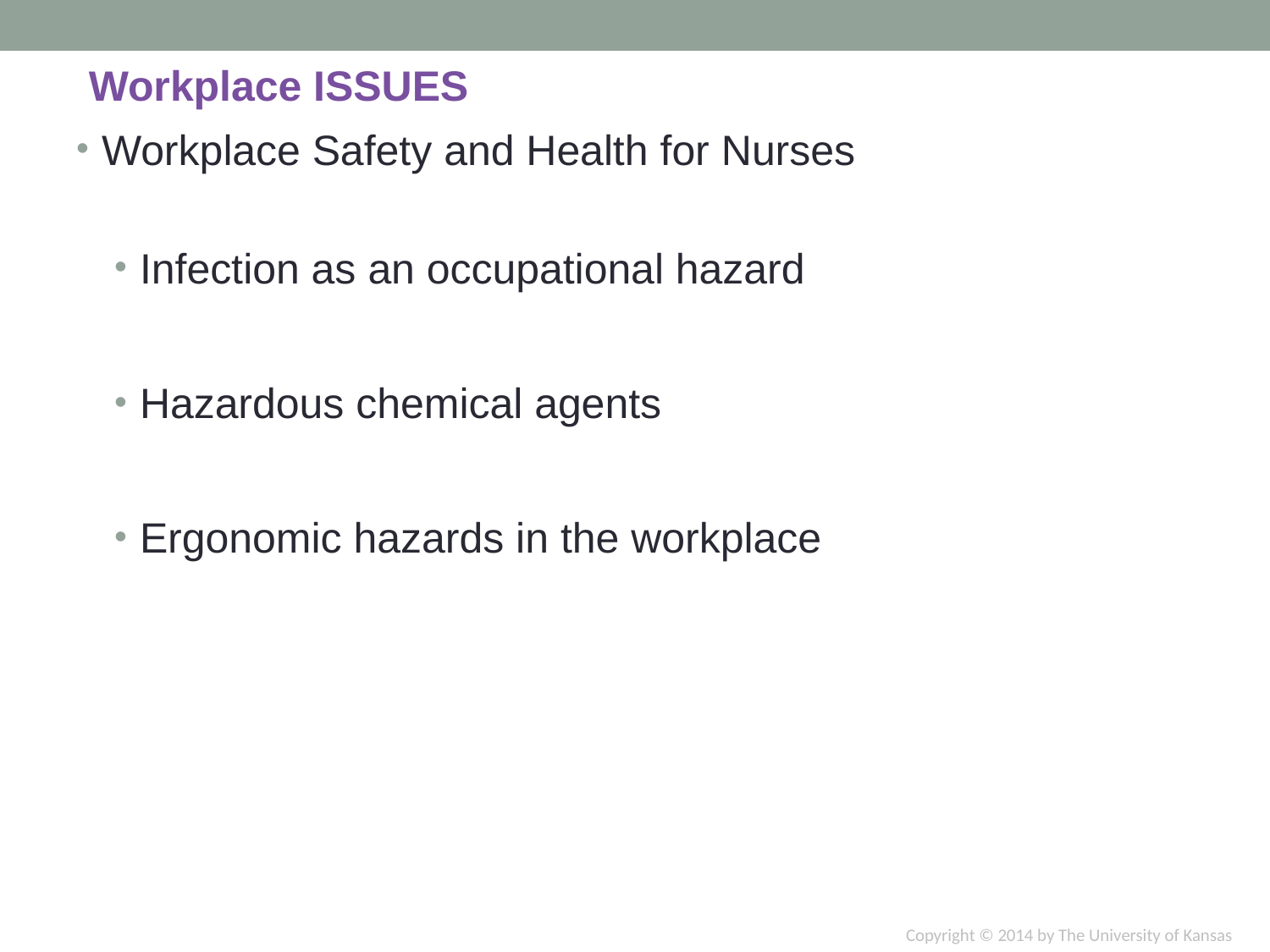

Workplace ISSUES
Workplace Safety and Health for Nurses

Infection as an occupational hazard

Hazardous chemical agents

Ergonomic hazards in the workplace